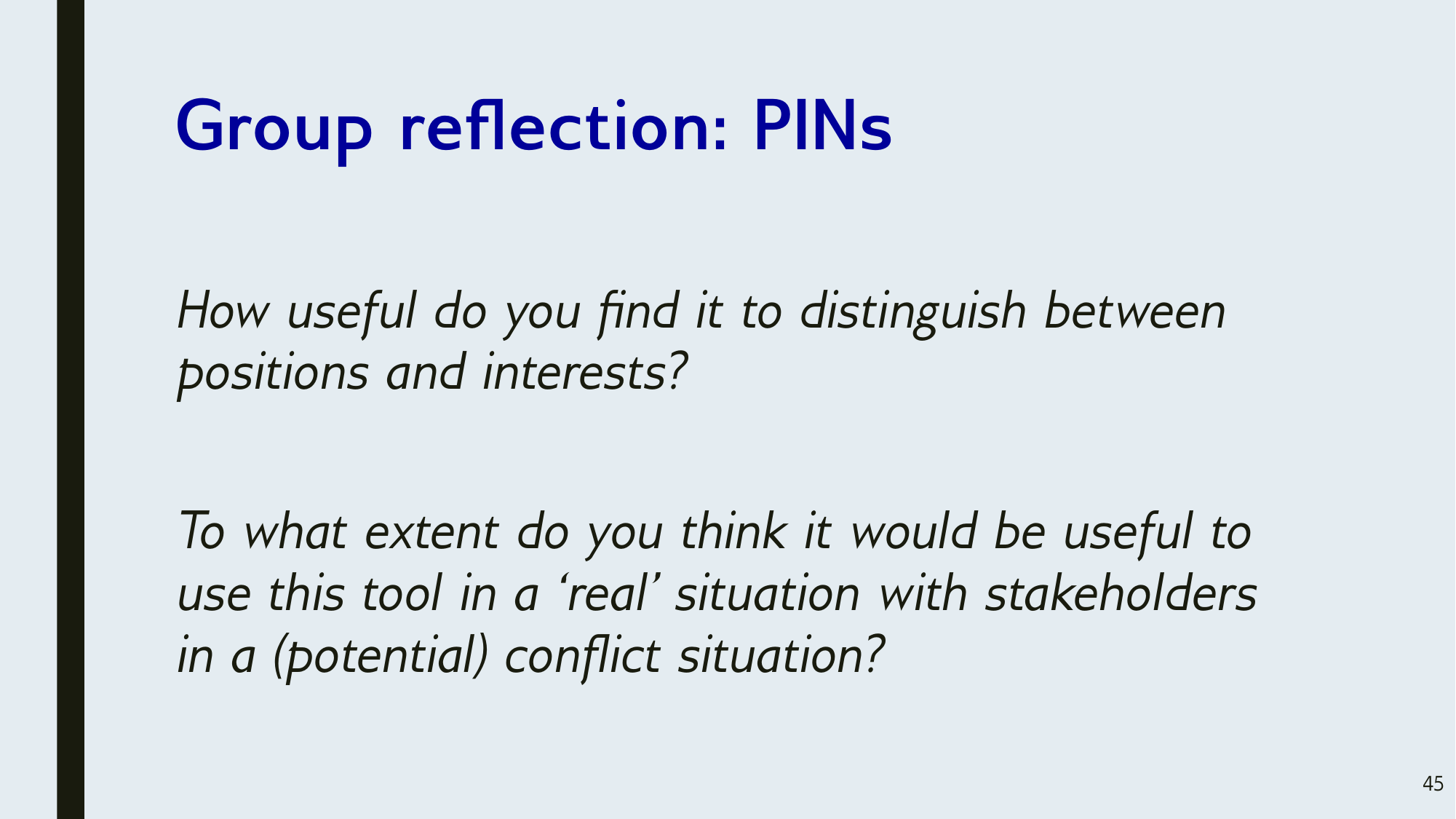

# Group reflection: PINs
How useful do you find it to distinguish between positions and interests?

To what extent do you think it would be useful to use this tool in a ‘real’ situation with stakeholders in a (potential) conflict situation?

45